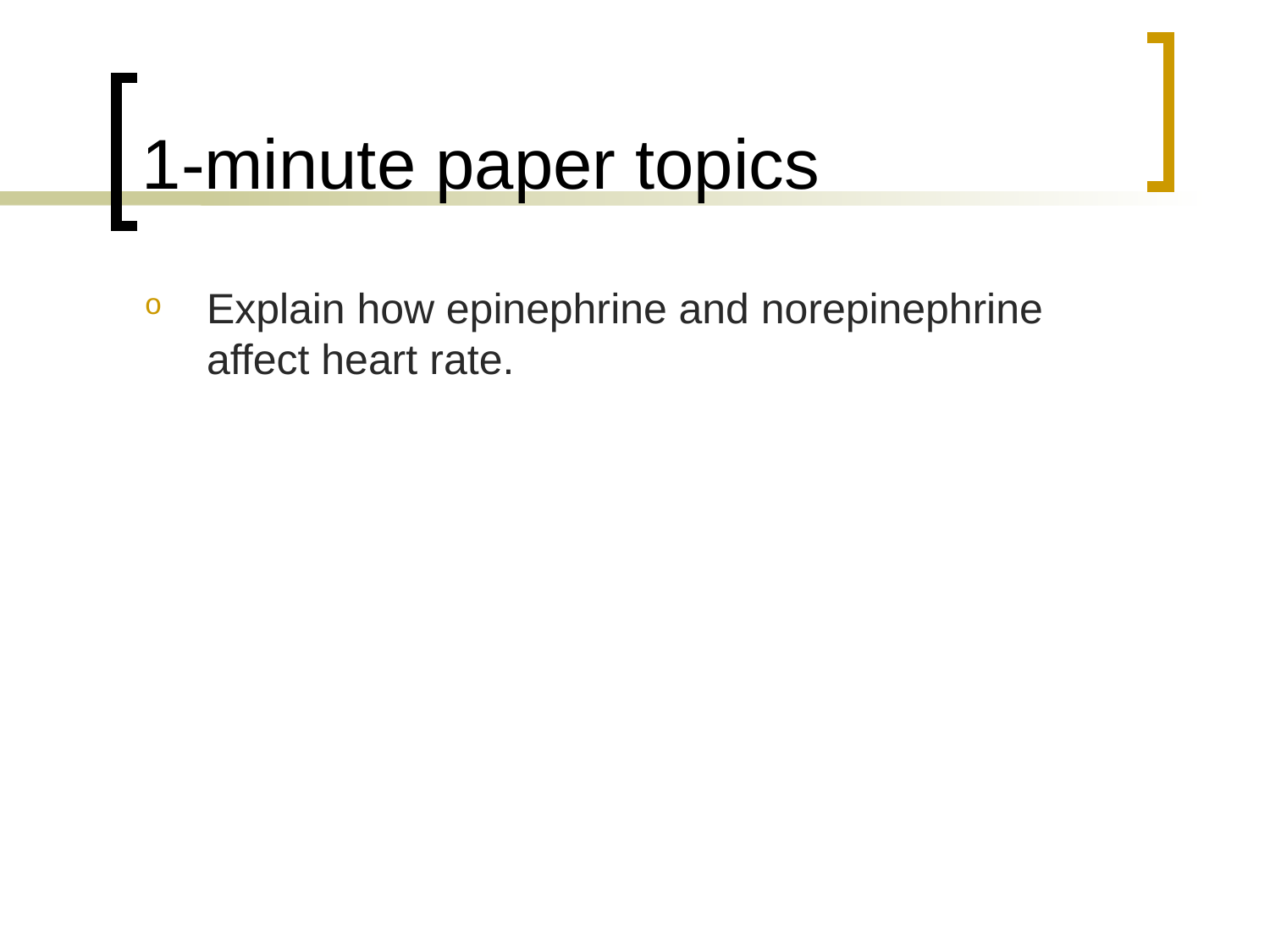

# 1-minute paper topics
Explain how epinephrine and norepinephrine affect heart rate.